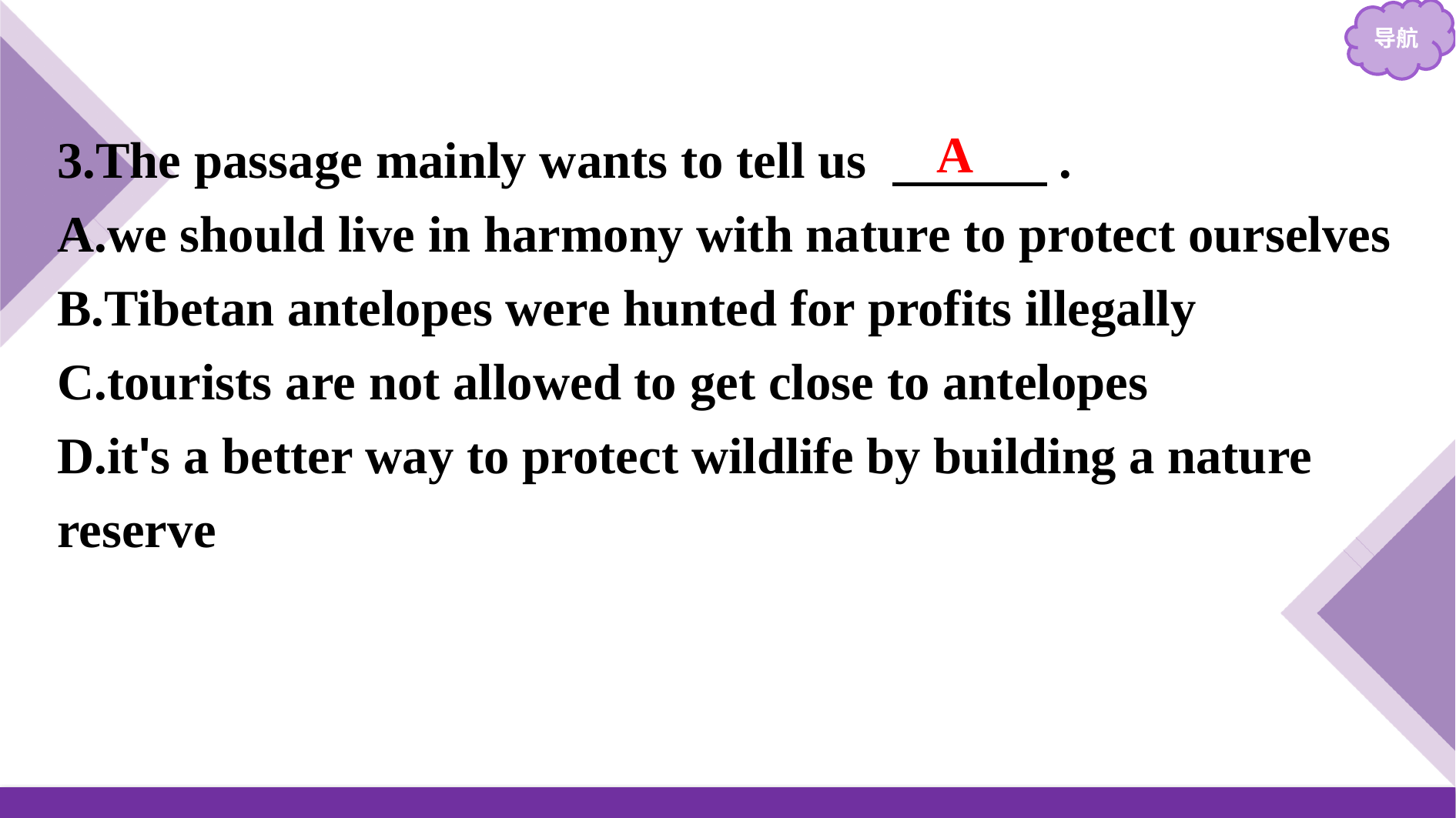

3.The passage mainly wants to tell us 　　　.
A.we should live in harmony with nature to protect ourselves
B.Tibetan antelopes were hunted for profits illegally
C.tourists are not allowed to get close to antelopes
D.it's a better way to protect wildlife by building a nature reserve
A